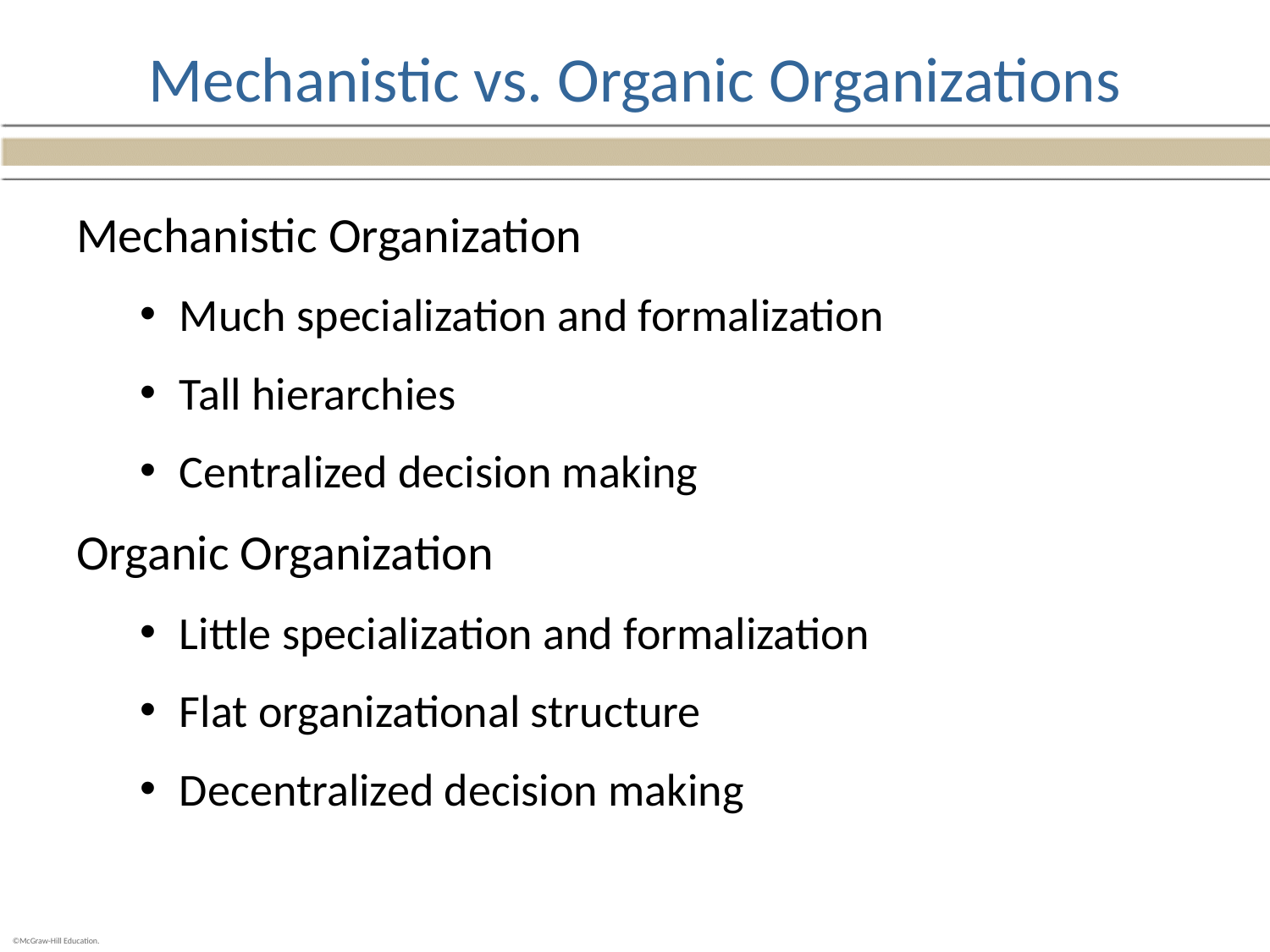

# Mechanistic vs. Organic Organizations
Mechanistic Organization
Much specialization and formalization
Tall hierarchies
Centralized decision making
Organic Organization
Little specialization and formalization
Flat organizational structure
Decentralized decision making